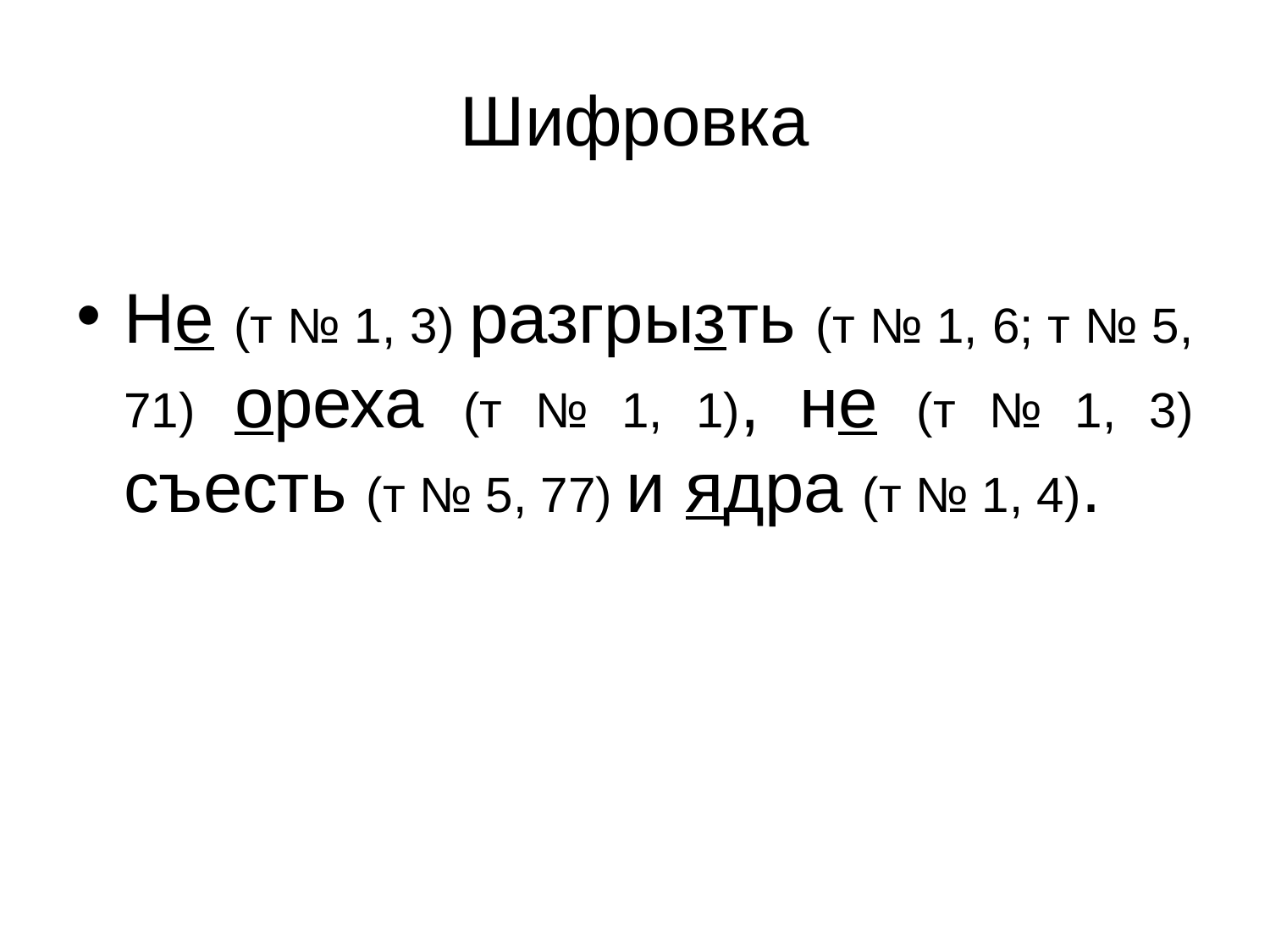

# Шифровка
Не (т № 1, 3) разгрызть (т № 1, 6; т № 5, 71) ореха (т № 1, 1), не (т № 1, 3) съесть (т № 5, 77) и ядра (т № 1, 4).